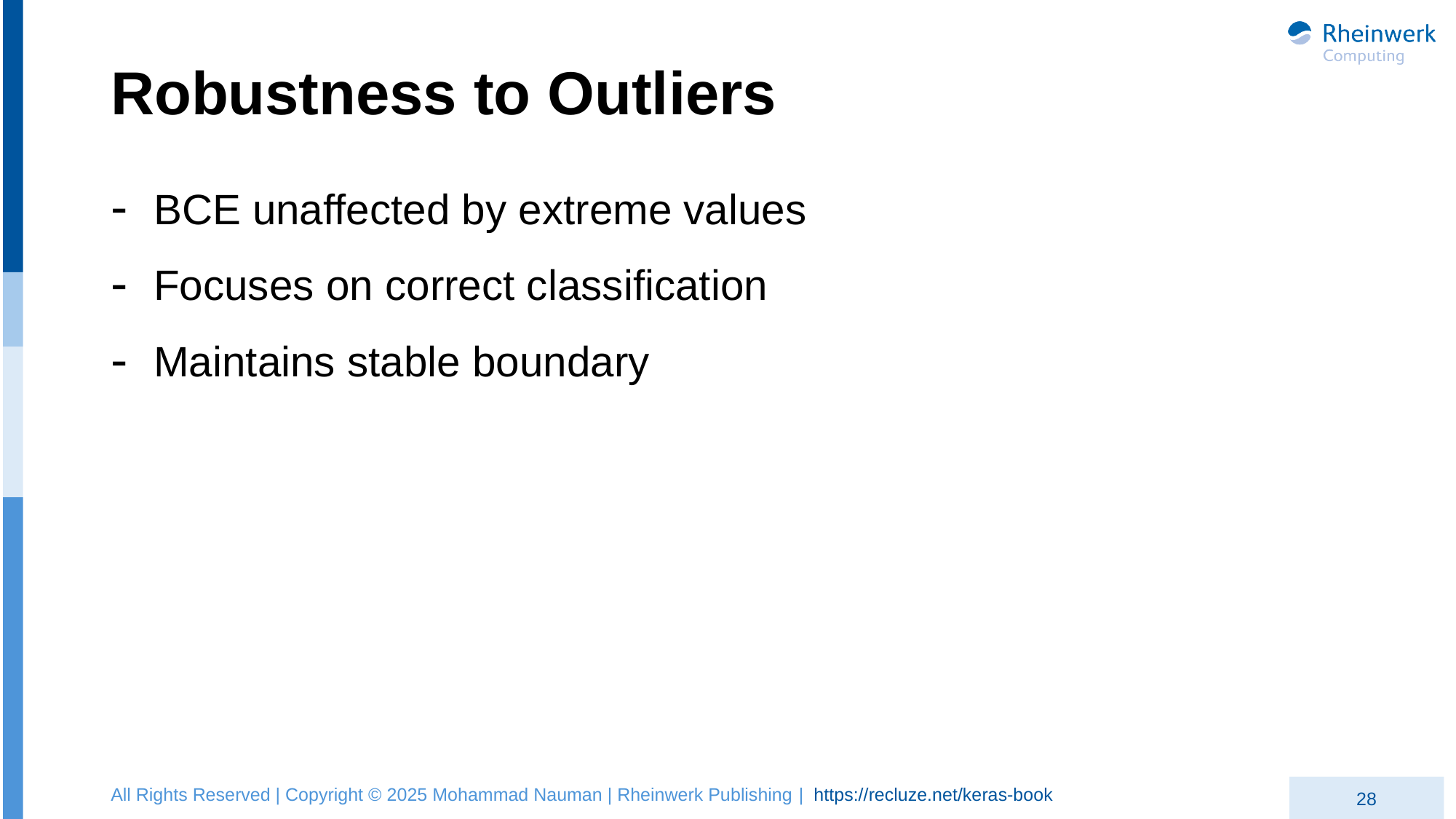

# Robustness to Outliers
BCE unaffected by extreme values
Focuses on correct classification
Maintains stable boundary